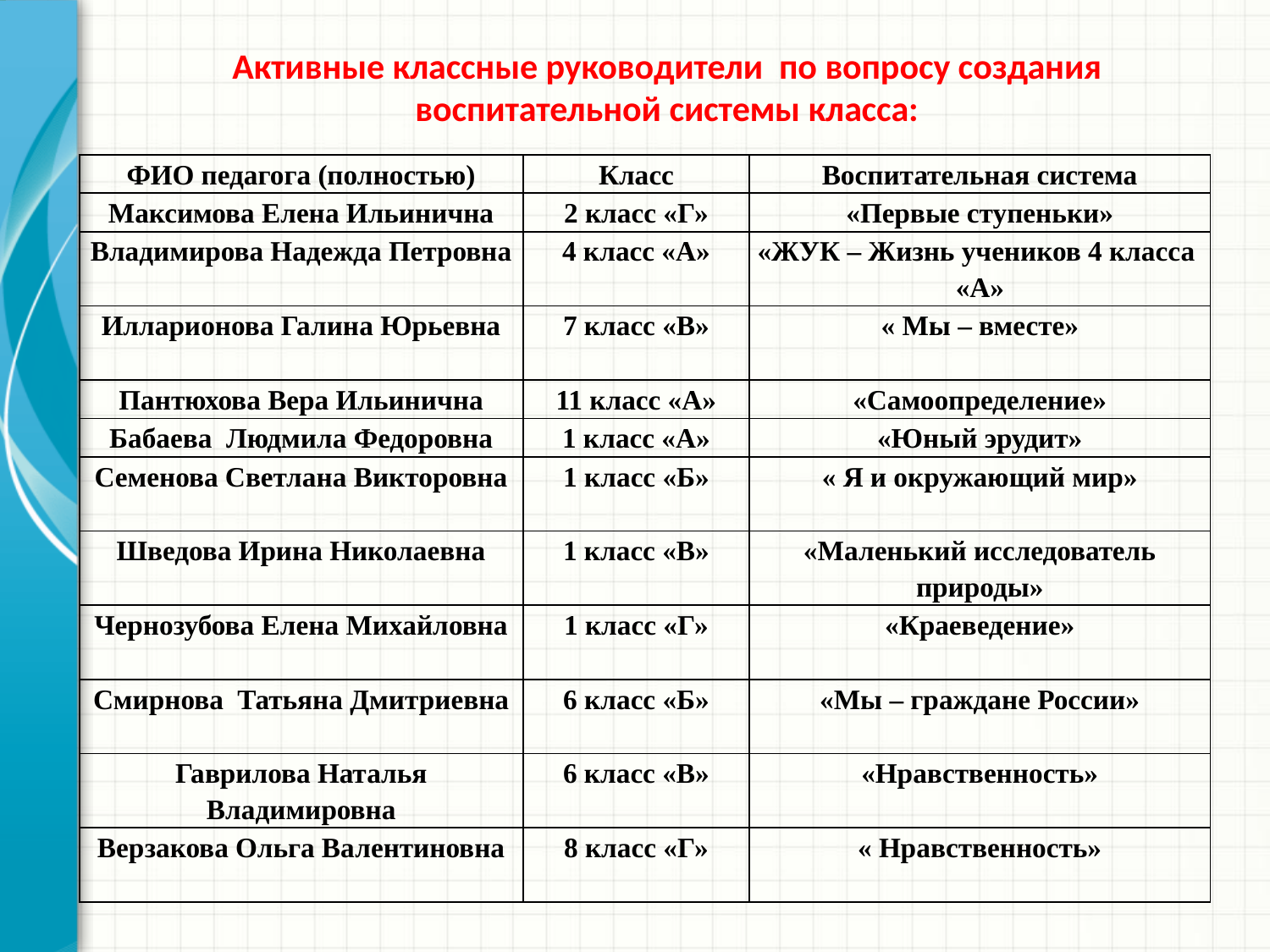

# Активные классные руководители  по вопросу создания воспитательной системы класса:
| ФИО педагога (полностью) | Класс | Воспитательная система |
| --- | --- | --- |
| Максимова Елена Ильинична | 2 класс «Г» | «Первые ступеньки» |
| Владимирова Надежда Петровна | 4 класс «А» | «ЖУК – Жизнь учеников 4 класса «А» |
| Илларионова Галина Юрьевна | 7 класс «В» | « Мы – вместе» |
| Пантюхова Вера Ильинична | 11 класс «А» | «Самоопределение» |
| Бабаева Людмила Федоровна | 1 класс «А» | «Юный эрудит» |
| Семенова Светлана Викторовна | 1 класс «Б» | « Я и окружающий мир» |
| Шведова Ирина Николаевна | 1 класс «В» | «Маленький исследователь природы» |
| Чернозубова Елена Михайловна | 1 класс «Г» | «Краеведение» |
| Смирнова Татьяна Дмитриевна | 6 класс «Б» | «Мы – граждане России» |
| Гаврилова Наталья Владимировна | 6 класс «В» | «Нравственность» |
| Верзакова Ольга Валентиновна | 8 класс «Г» | « Нравственность» |